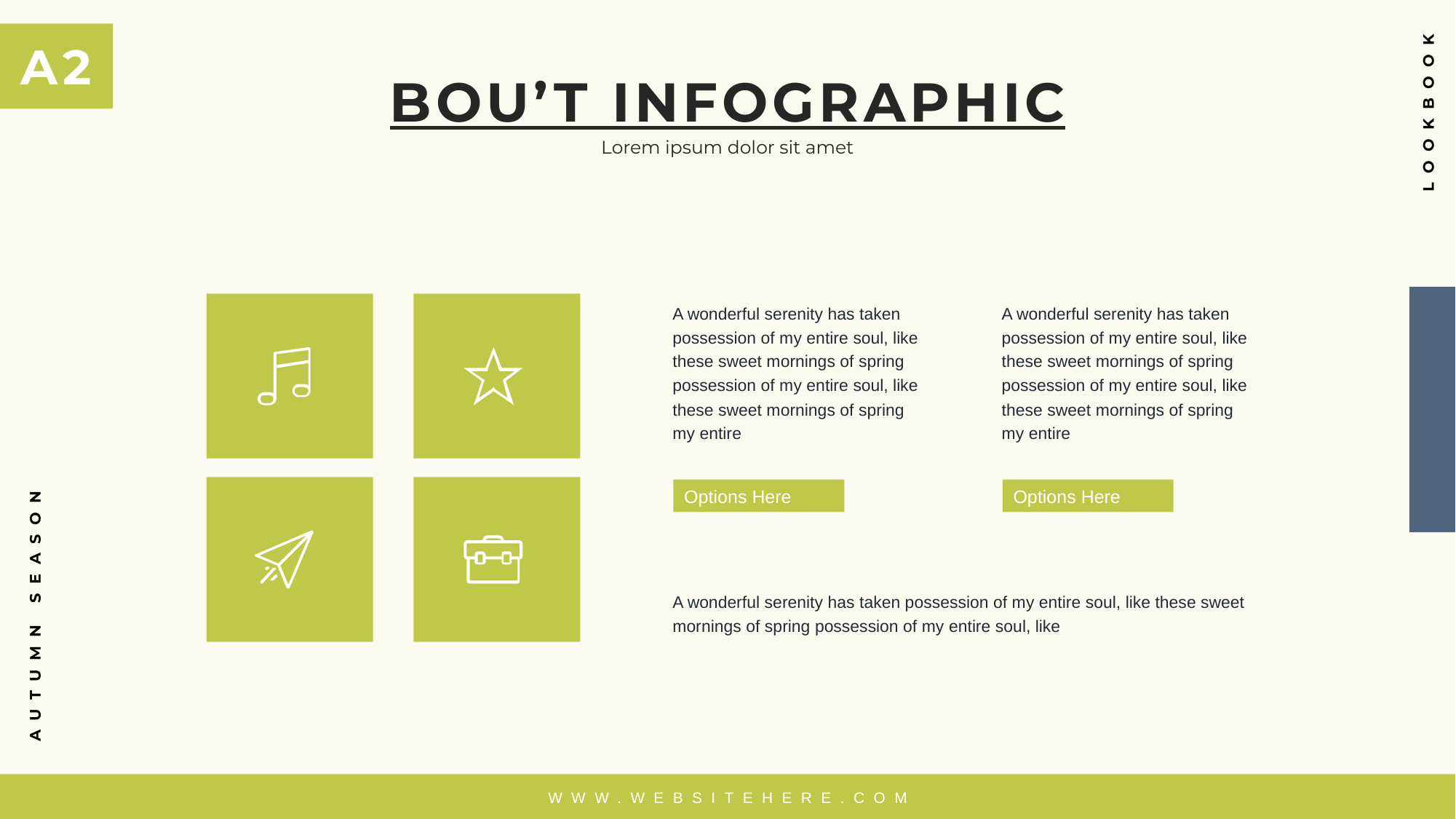

A2
BOU’T INFOGRAPHIC

WWW.WEBSITEHERE.COM
LOOKBOOK
Lorem ipsum dolor sit amet

A wonderful serenity has taken possession of my entire soul, like these sweet mornings of spring possession of my entire soul, like these sweet mornings of spring my entire
A wonderful serenity has taken possession of my entire soul, like these sweet mornings of spring possession of my entire soul, like these sweet mornings of spring my entire

Options Here
Options Here

AUTUMN SEASON
A wonderful serenity has taken possession of my entire soul, like these sweet mornings of spring possession of my entire soul, like